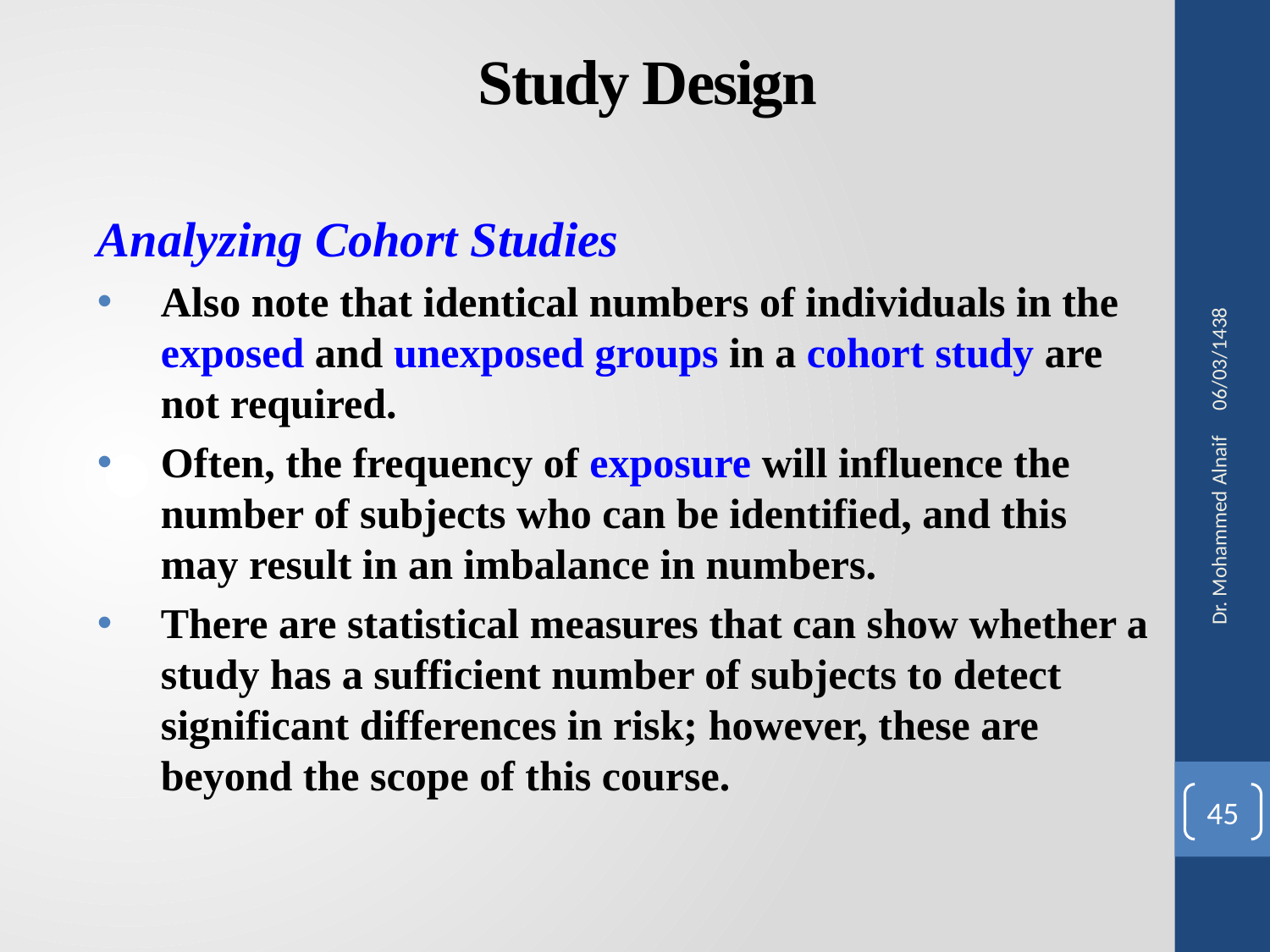

# Study Design
Analyzing Cohort Studies
Also note that identical numbers of individuals in the exposed and unexposed groups in a cohort study are not required.
Often, the frequency of exposure will influence the number of subjects who can be identified, and this may result in an imbalance in numbers.
There are statistical measures that can show whether a study has a sufficient number of subjects to detect significant differences in risk; however, these are beyond the scope of this course.
06/03/1438
Dr. Mohammed Alnaif
45